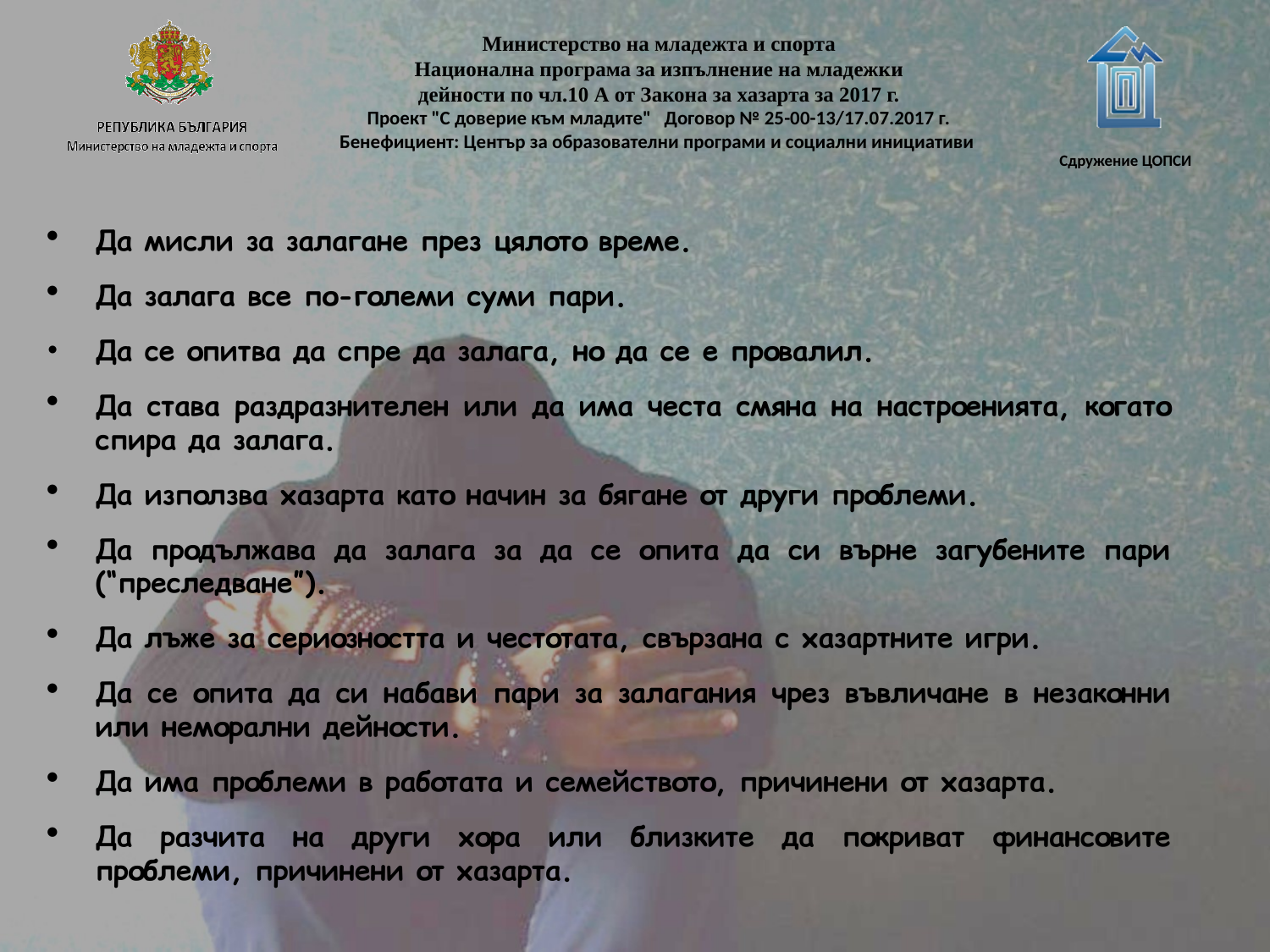

Да мисли за залагане през цялото време.
Да залага все по-големи суми пари.
Да се опитва да спре да залага, но да се е провалил.
Да става раздразнителен или да има честа смяна на настроенията, когато спира да залага.
Да използва хазарта като начин за бягане от други проблеми.
Да продължава да залага за да се опита да си върне загубените пари (“преследване”).
Да лъже за сериозността и честотата, свързана с хазартните игри.
Да се опита да си набави пари за залагания чрез въвличане в незаконни или неморални дейности.
Да има проблеми в работата и семейството, причинени от хазарта.
Да разчита на други хора или близките да покриват финансовите проблеми, причинени от хазарта.